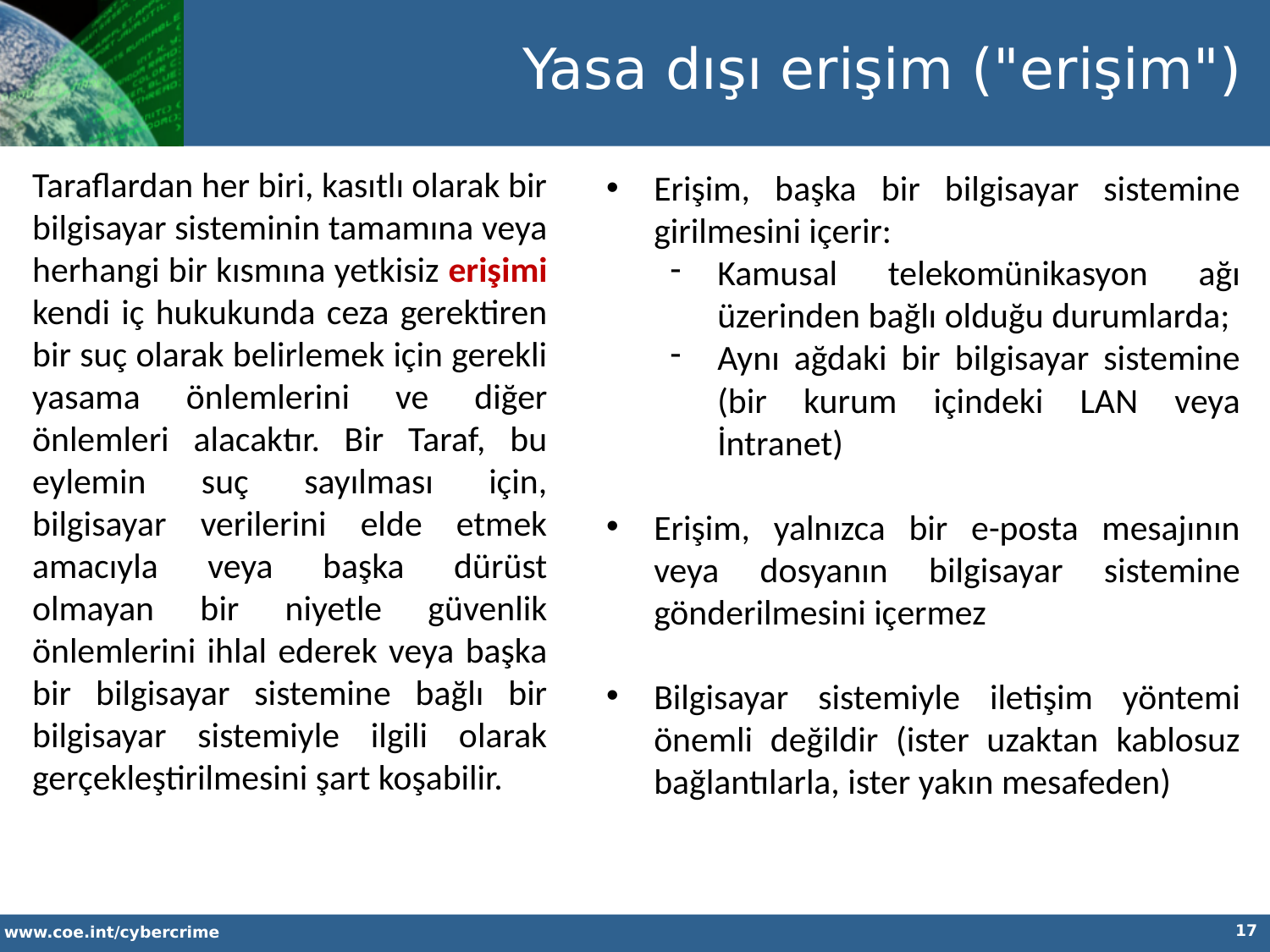

Yasa dışı erişim ("erişim")
Taraflardan her biri, kasıtlı olarak bir bilgisayar sisteminin tamamına veya herhangi bir kısmına yetkisiz erişimi kendi iç hukukunda ceza gerektiren bir suç olarak belirlemek için gerekli yasama önlemlerini ve diğer önlemleri alacaktır. Bir Taraf, bu eylemin suç sayılması için, bilgisayar verilerini elde etmek amacıyla veya başka dürüst olmayan bir niyetle güvenlik önlemlerini ihlal ederek veya başka bir bilgisayar sistemine bağlı bir bilgisayar sistemiyle ilgili olarak gerçekleştirilmesini şart koşabilir.
Erişim, başka bir bilgisayar sistemine girilmesini içerir:
Kamusal telekomünikasyon ağı üzerinden bağlı olduğu durumlarda;
Aynı ağdaki bir bilgisayar sistemine (bir kurum içindeki LAN veya İntranet)

Erişim, yalnızca bir e-posta mesajının veya dosyanın bilgisayar sistemine gönderilmesini içermez

Bilgisayar sistemiyle iletişim yöntemi önemli değildir (ister uzaktan kablosuz bağlantılarla, ister yakın mesafeden)